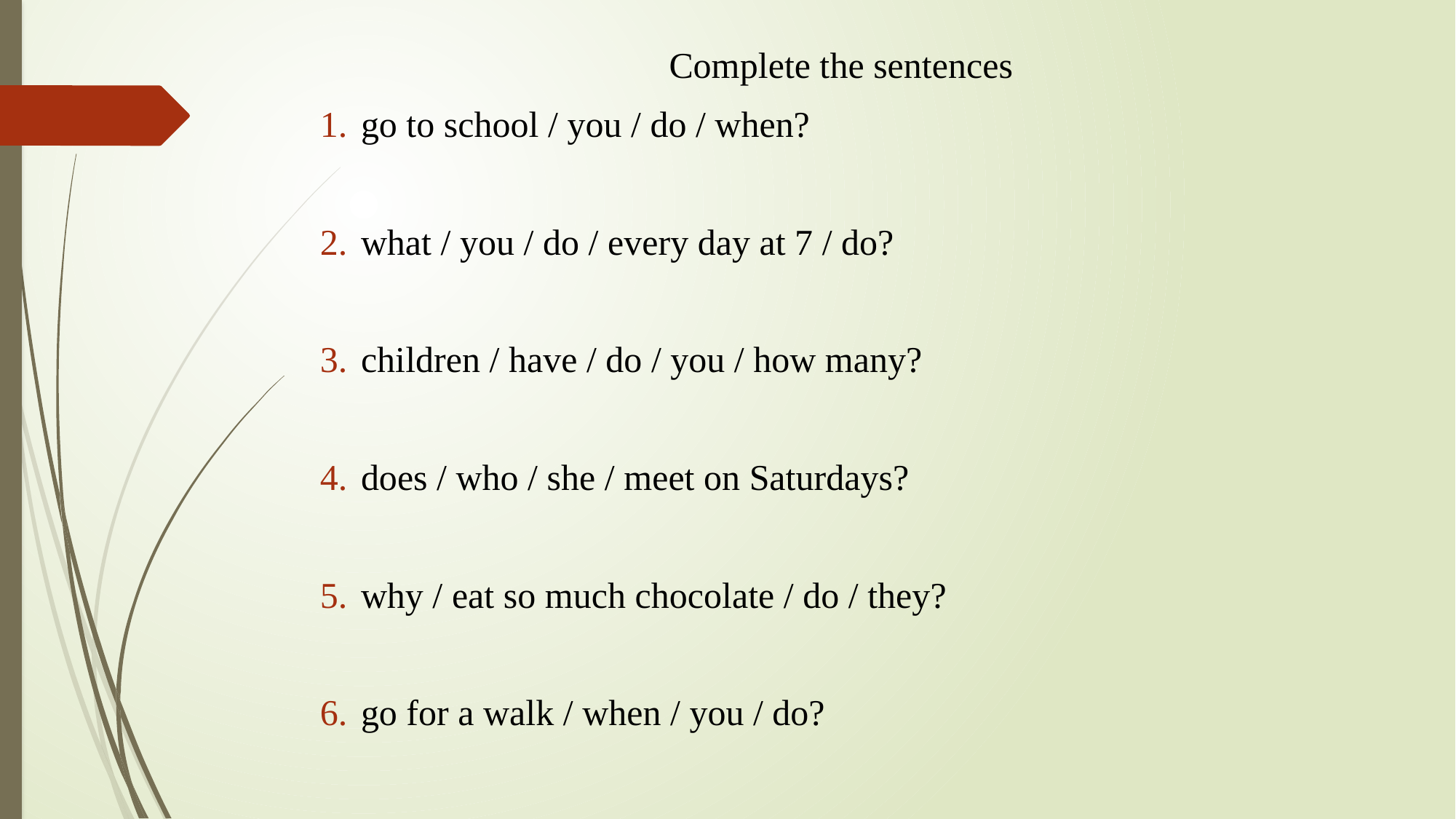

Complete the sentences
go to school / you / do / when?

what / you / do / every day at 7 / do?

children / have / do / you / how many?

does / who / she / meet on Saturdays?

why / eat so much chocolate / do / they?

go for a walk / when / you / do?